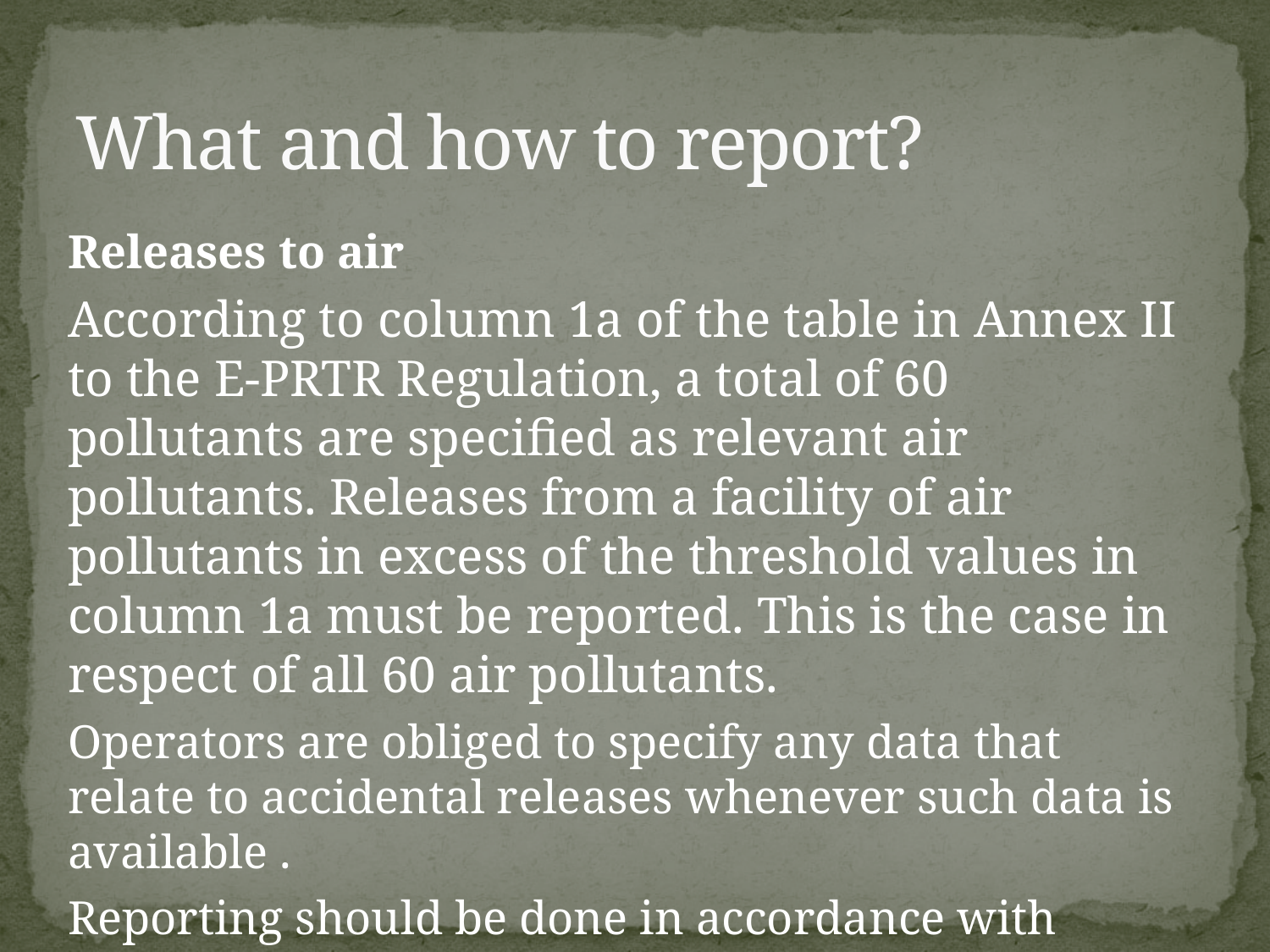

# What and how to report?
Releases to air
According to column 1a of the table in Annex II to the E-PRTR Regulation, a total of 60 pollutants are specified as relevant air pollutants. Releases from a facility of air pollutants in excess of the threshold values in column 1a must be reported. This is the case in respect of all 60 air pollutants.
Operators are obliged to specify any data that relate to accidental releases whenever such data is available .
Reporting should be done in accordance with Annex III of the E-PRTR Regulation